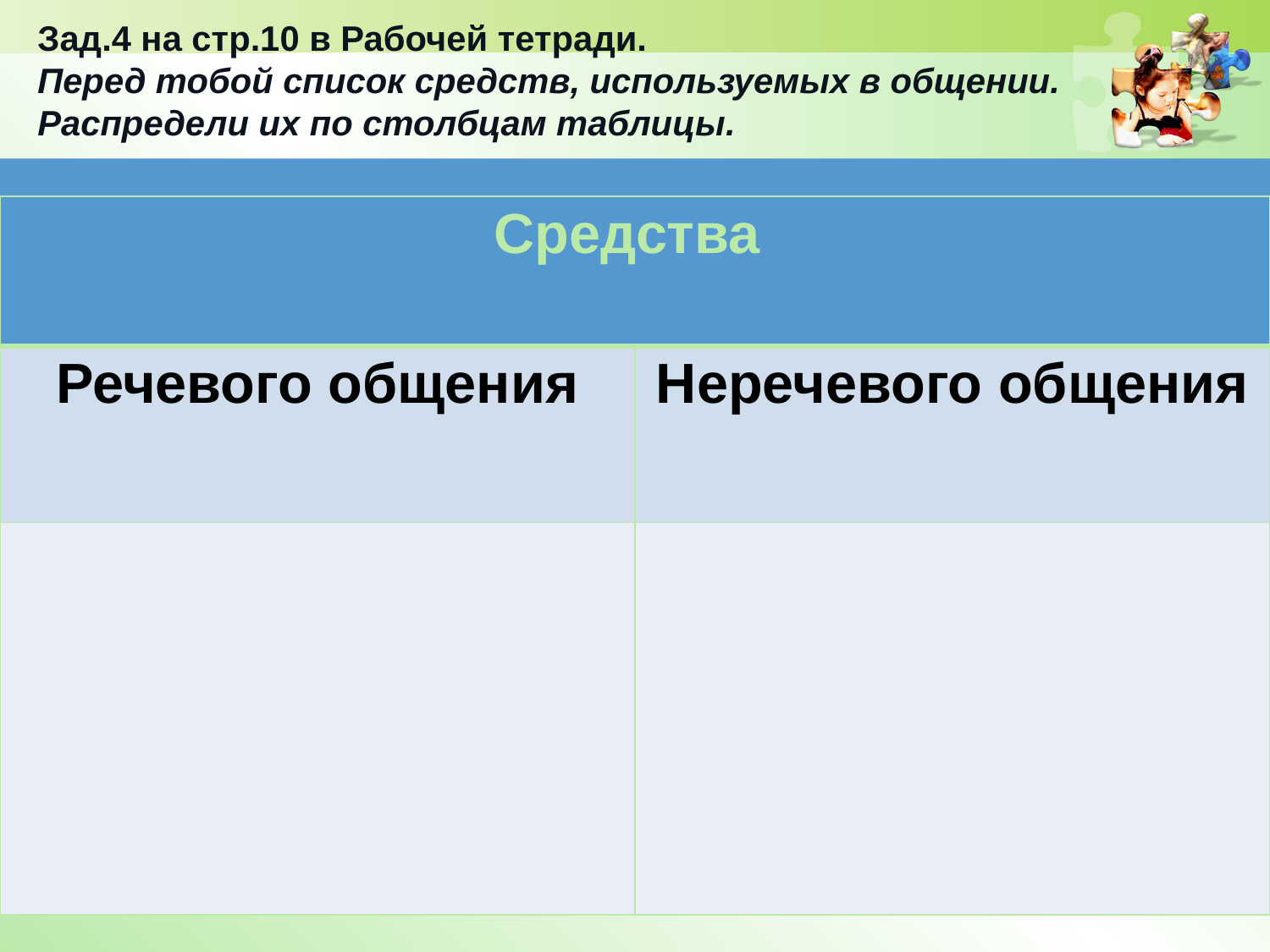

# Зад.4 на стр.10 в Рабочей тетради. Перед тобой список средств, используемых в общении. Распредели их по столбцам таблицы.
| Средства |  |
| --- | --- |
| Речевого общения | Неречевого общения |
|  |  |